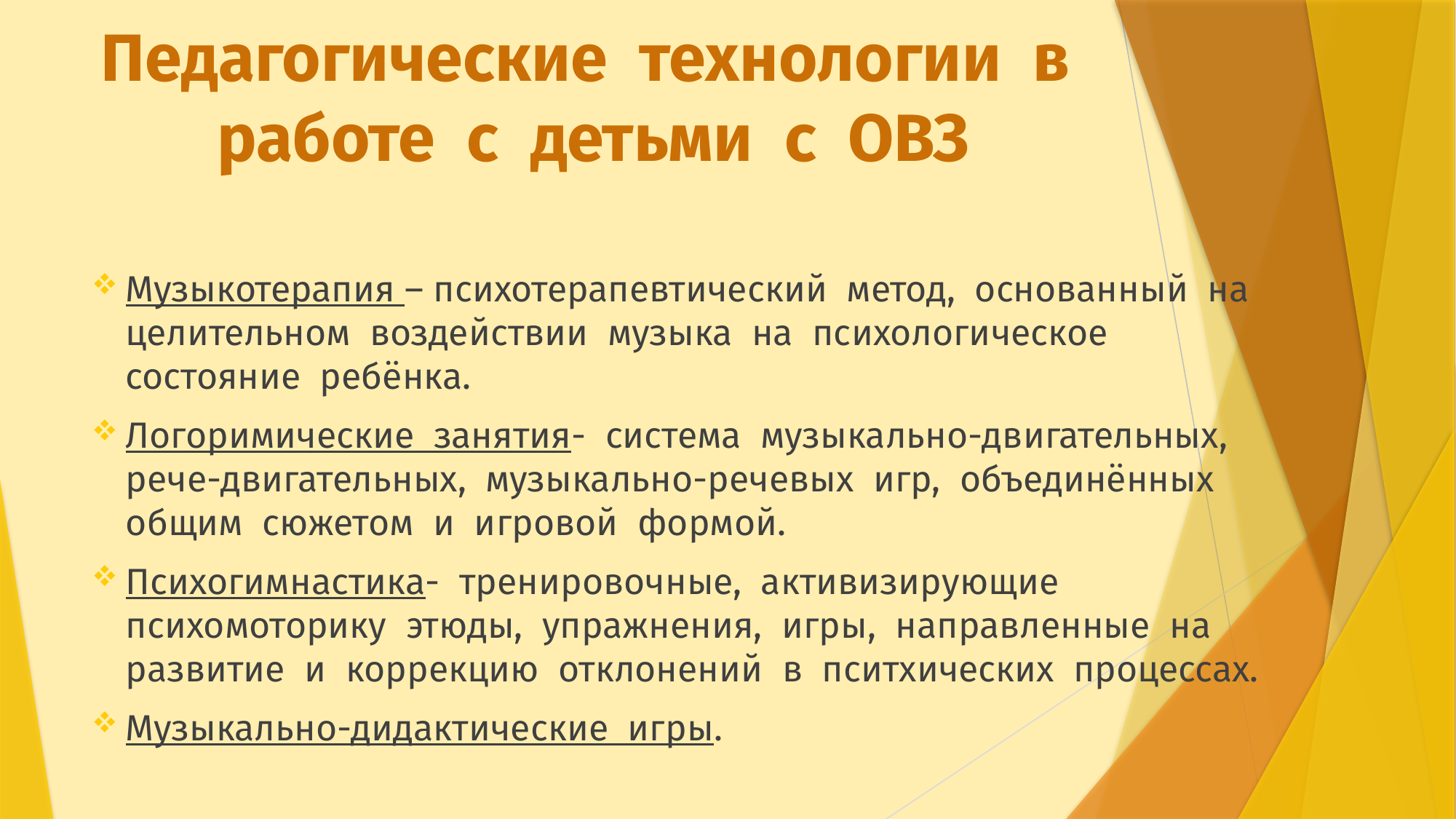

# Педагогические  технологии  в  работе  с  детьми  с  ОВЗ
Музыкотерапия – психотерапевтический  метод,  основанный  на  целительном  воздействии  музыка  на  психологическое  состояние  ребёнка.
Логоримические  занятия-  система  музыкально-двигательных, рече-двигательных,  музыкально-речевых  игр,  объединённых  общим  сюжетом  и  игровой  формой.
Психогимнастика-  тренировочные,  активизирующие  психомоторику  этюды,  упражнения,  игры,  направленные  на  развитие  и  коррекцию  отклонений  в  пситхических  процессах.
Музыкально-дидактические  игры.